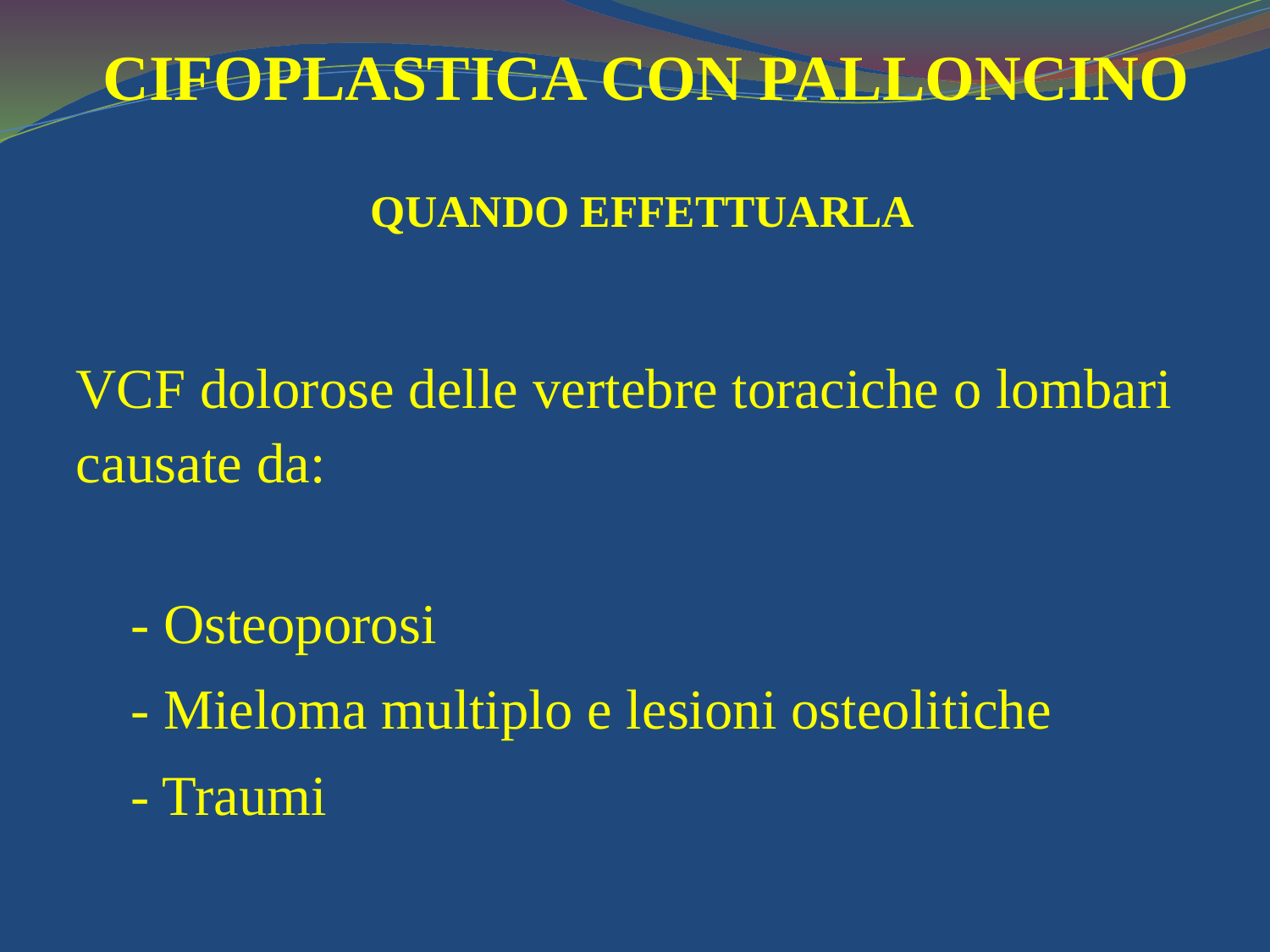

# CIFOPLASTICA CON PALLONCINO QUANDO EFFETTUARLA

VCF dolorose delle vertebre toraciche o lombari causate da:

- Osteoporosi
- Mieloma multiplo e lesioni osteolitiche
- Traumi